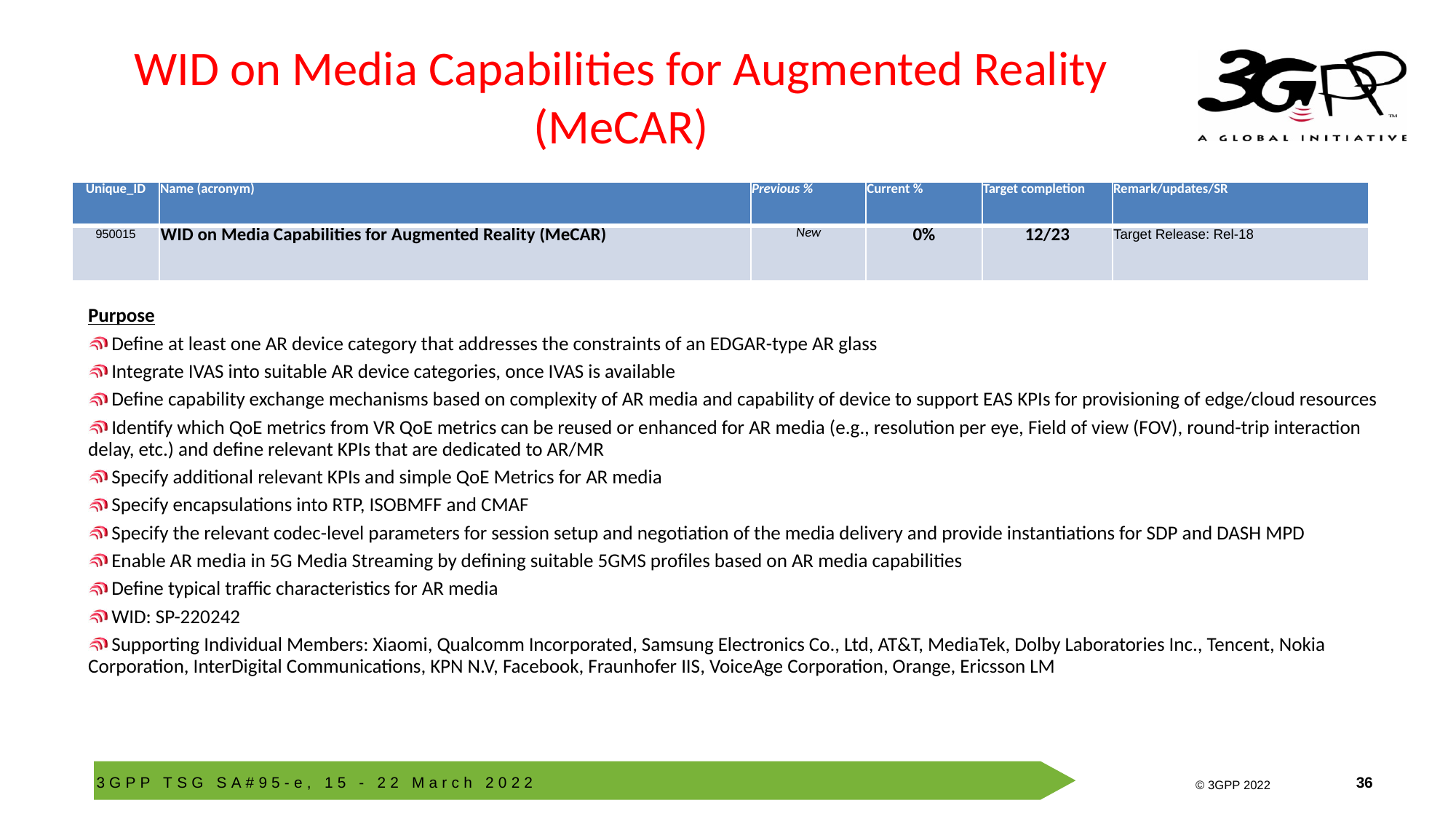

# WID on Media Capabilities for Augmented Reality (MeCAR)
| Unique\_ID | Name (acronym) | Previous % | Current % | Target completion | Remark/updates/SR |
| --- | --- | --- | --- | --- | --- |
| 950015 | WID on Media Capabilities for Augmented Reality (MeCAR) | New | 0% | 12/23 | Target Release: Rel-18 |
Purpose
 Define at least one AR device category that addresses the constraints of an EDGAR-type AR glass
 Integrate IVAS into suitable AR device categories, once IVAS is available
 Define capability exchange mechanisms based on complexity of AR media and capability of device to support EAS KPIs for provisioning of edge/cloud resources
 Identify which QoE metrics from VR QoE metrics can be reused or enhanced for AR media (e.g., resolution per eye, Field of view (FOV), round-trip interaction delay, etc.) and define relevant KPIs that are dedicated to AR/MR
 Specify additional relevant KPIs and simple QoE Metrics for AR media
 Specify encapsulations into RTP, ISOBMFF and CMAF
 Specify the relevant codec-level parameters for session setup and negotiation of the media delivery and provide instantiations for SDP and DASH MPD
 Enable AR media in 5G Media Streaming by defining suitable 5GMS profiles based on AR media capabilities
 Define typical traffic characteristics for AR media
 WID: SP-220242
 Supporting Individual Members: Xiaomi, Qualcomm Incorporated, Samsung Electronics Co., Ltd, AT&T, MediaTek, Dolby Laboratories Inc., Tencent, Nokia Corporation, InterDigital Communications, KPN N.V, Facebook, Fraunhofer IIS, VoiceAge Corporation, Orange, Ericsson LM